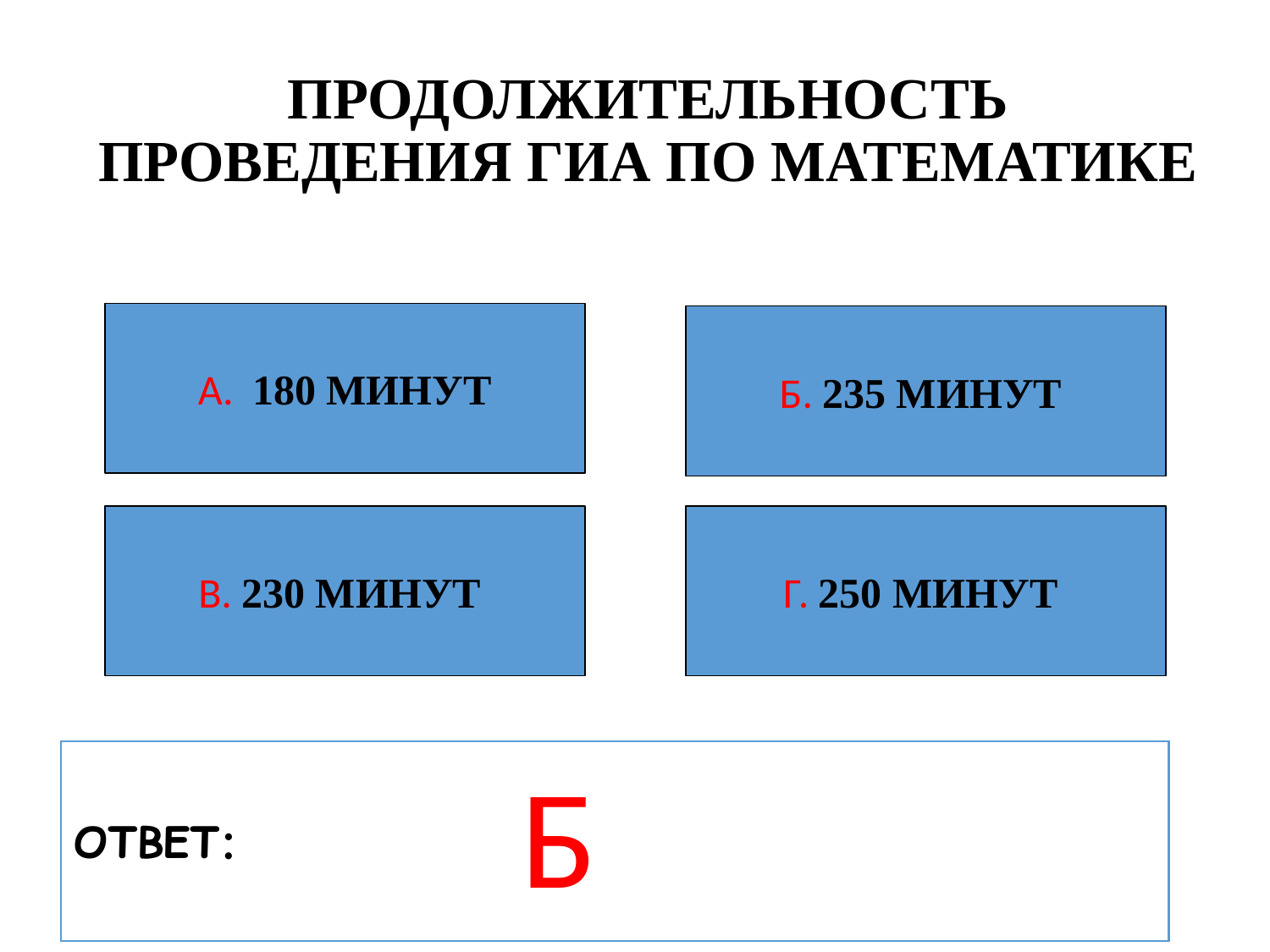

# ПРОДОЛЖИТЕЛЬНОСТЬ ПРОВЕДЕНИЯ ГИА ПО МАТЕМАТИКЕ
А.  180 МИНУТ
Б. 235 МИНУТ
В. 230 МИНУТ
Г. 250 МИНУТ
ОТВЕТ:
Б